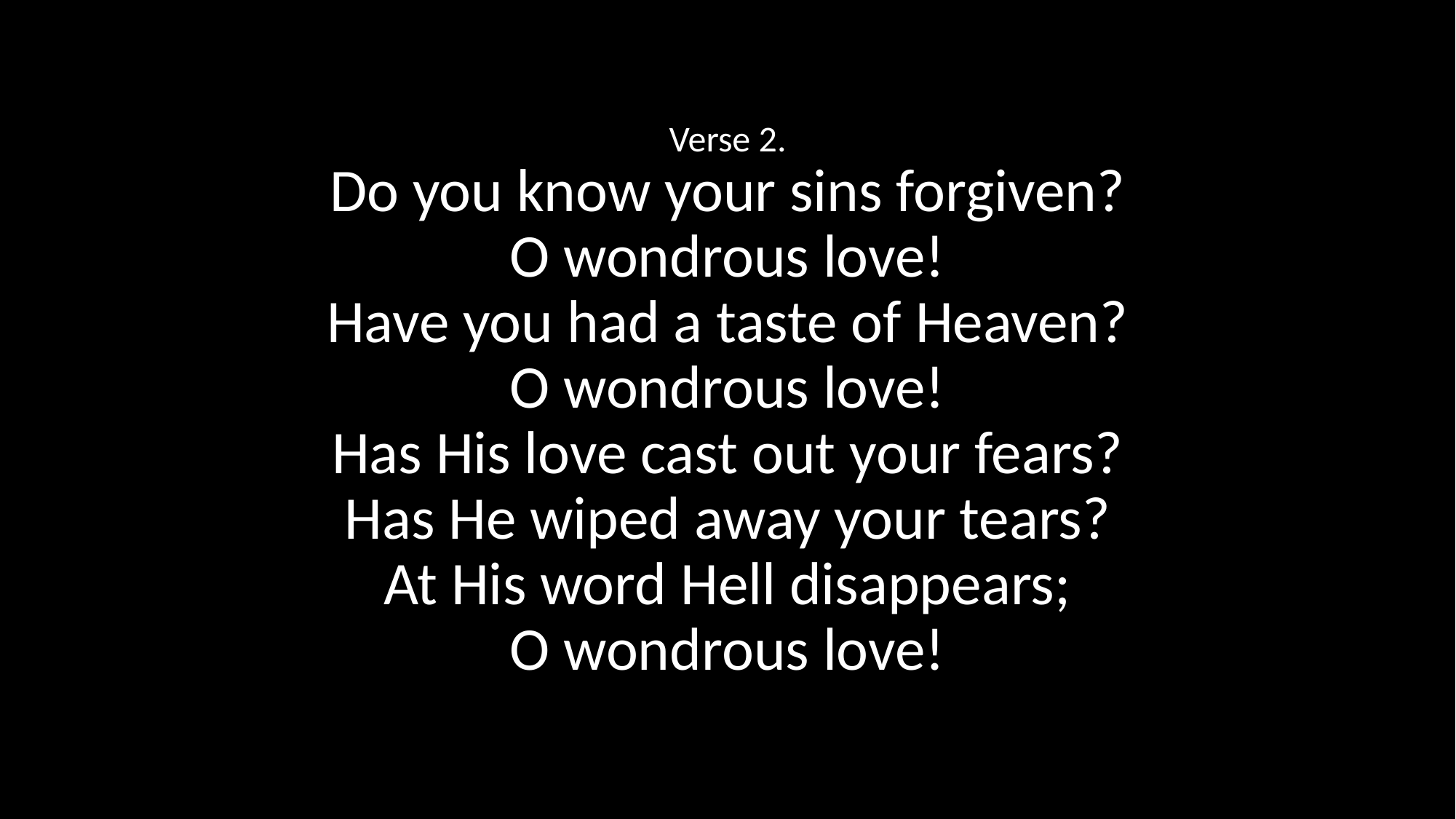

Verse 2.
Do you know your sins forgiven?
O wondrous love!
Have you had a taste of Heaven?
O wondrous love!
Has His love cast out your fears?
Has He wiped away your tears?
At His word Hell disappears;
O wondrous love!